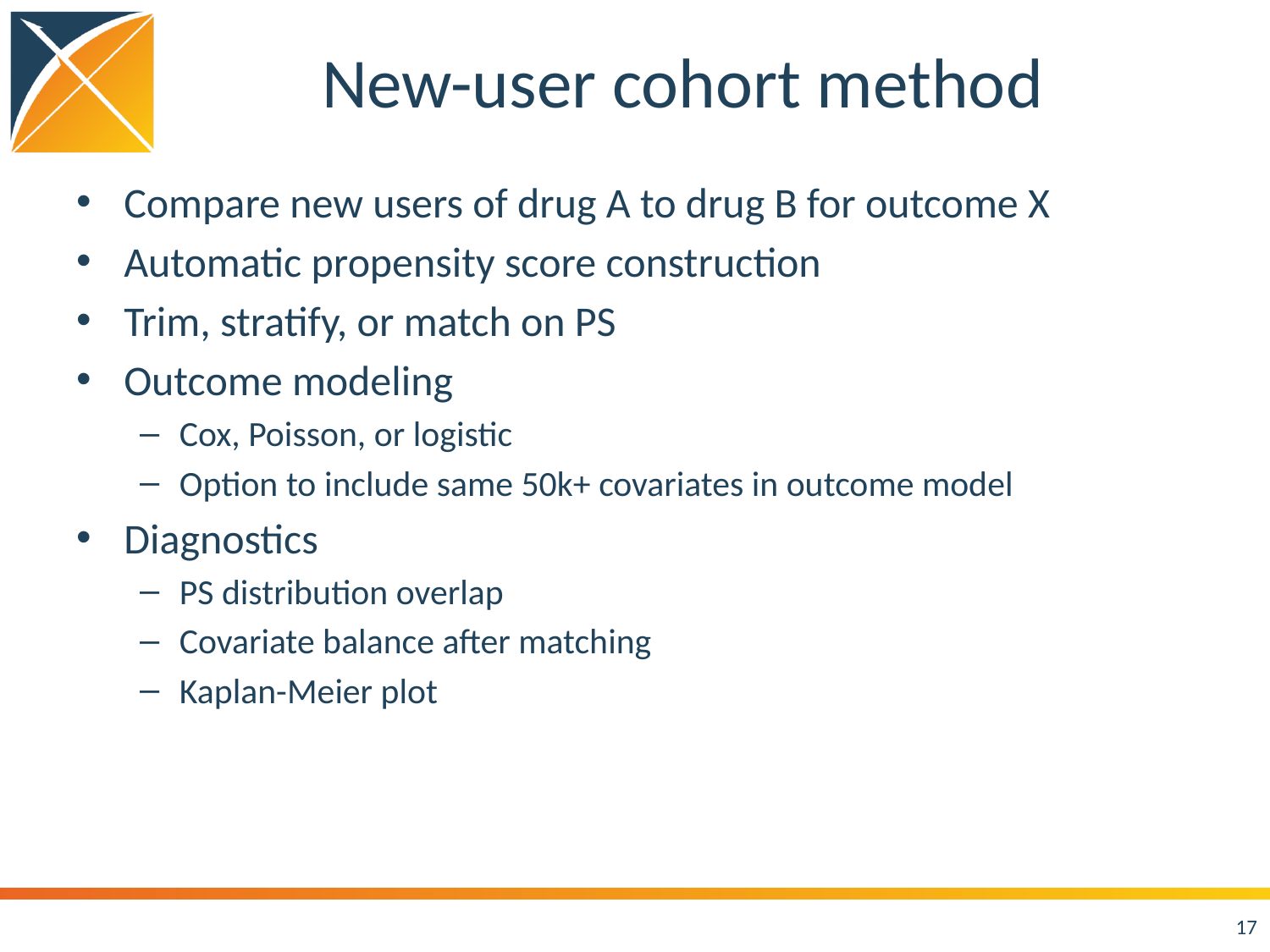

# New-user cohort method
Compare new users of drug A to drug B for outcome X
Automatic propensity score construction
Trim, stratify, or match on PS
Outcome modeling
Cox, Poisson, or logistic
Option to include same 50k+ covariates in outcome model
Diagnostics
PS distribution overlap
Covariate balance after matching
Kaplan-Meier plot

17